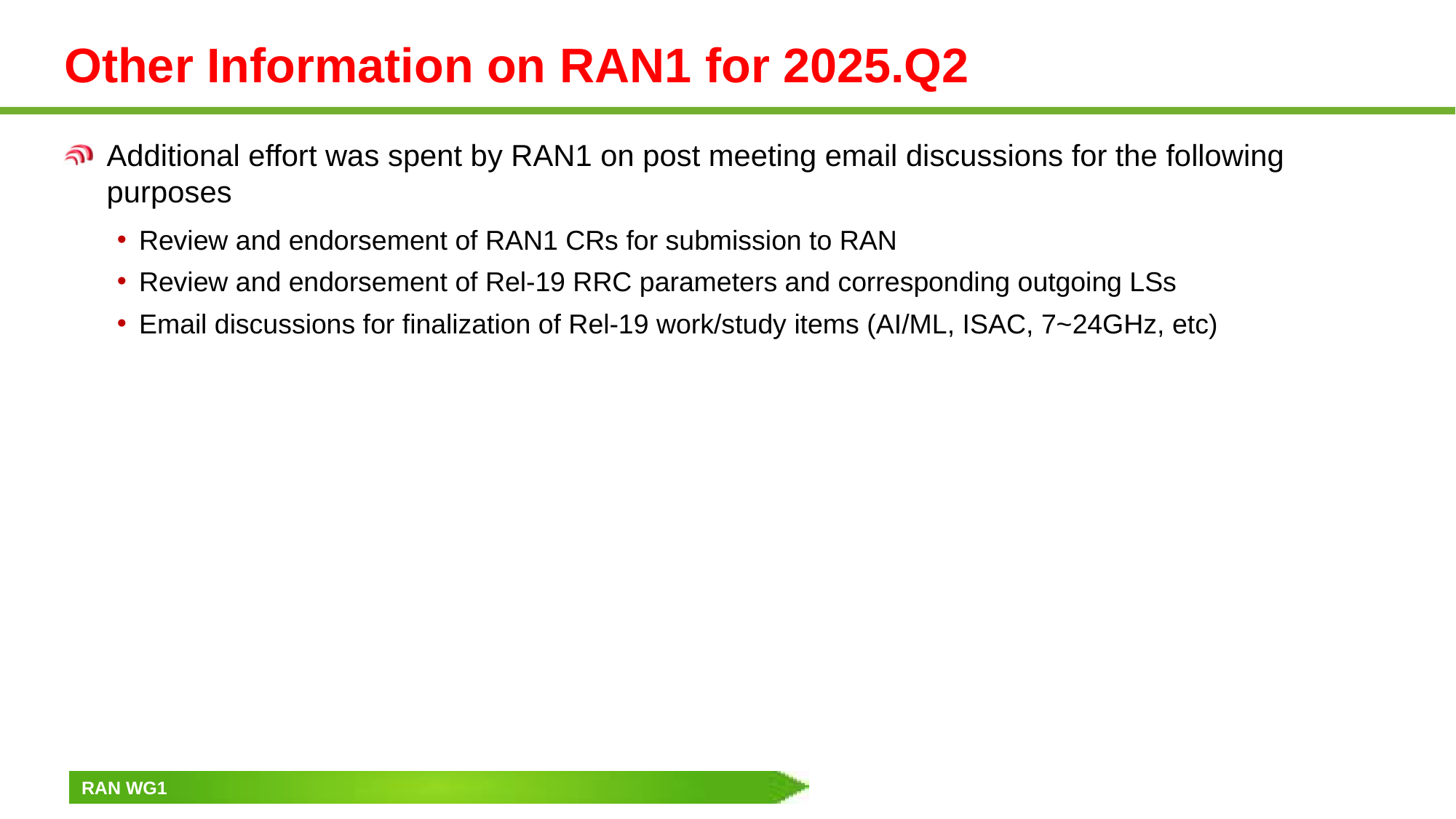

# Other Information on RAN1 for 2025.Q2
Additional effort was spent by RAN1 on post meeting email discussions for the following purposes
Review and endorsement of RAN1 CRs for submission to RAN
Review and endorsement of Rel-19 RRC parameters and corresponding outgoing LSs
Email discussions for finalization of Rel-19 work/study items (AI/ML, ISAC, 7~24GHz, etc)